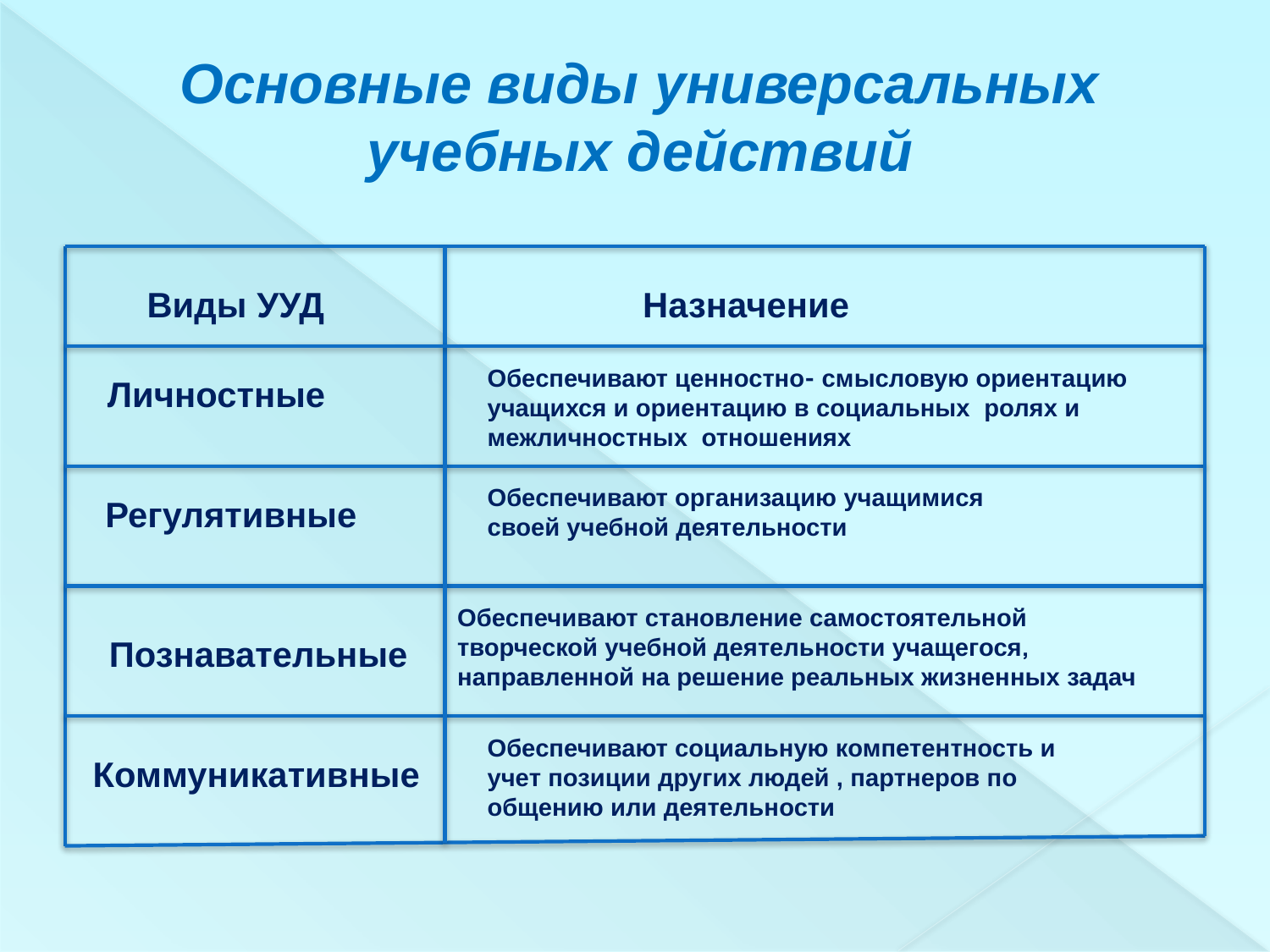

Основные виды универсальных учебных действий

Виды УУД
Назначение
Обеспечивают ценностно- смысловую ориентацию учащихся и ориентацию в социальных  ролях и межличностных  отношениях
Личностные
Обеспечивают организацию учащимися
своей учебной деятельности
Регулятивные
Обеспечивают становление самостоятельной творческой учебной деятельности учащегося, направленной на решение реальных жизненных задач
Познавательные
Обеспечивают социальную компетентность и учет позиции других людей , партнеров по общению или деятельности
Коммуникативные